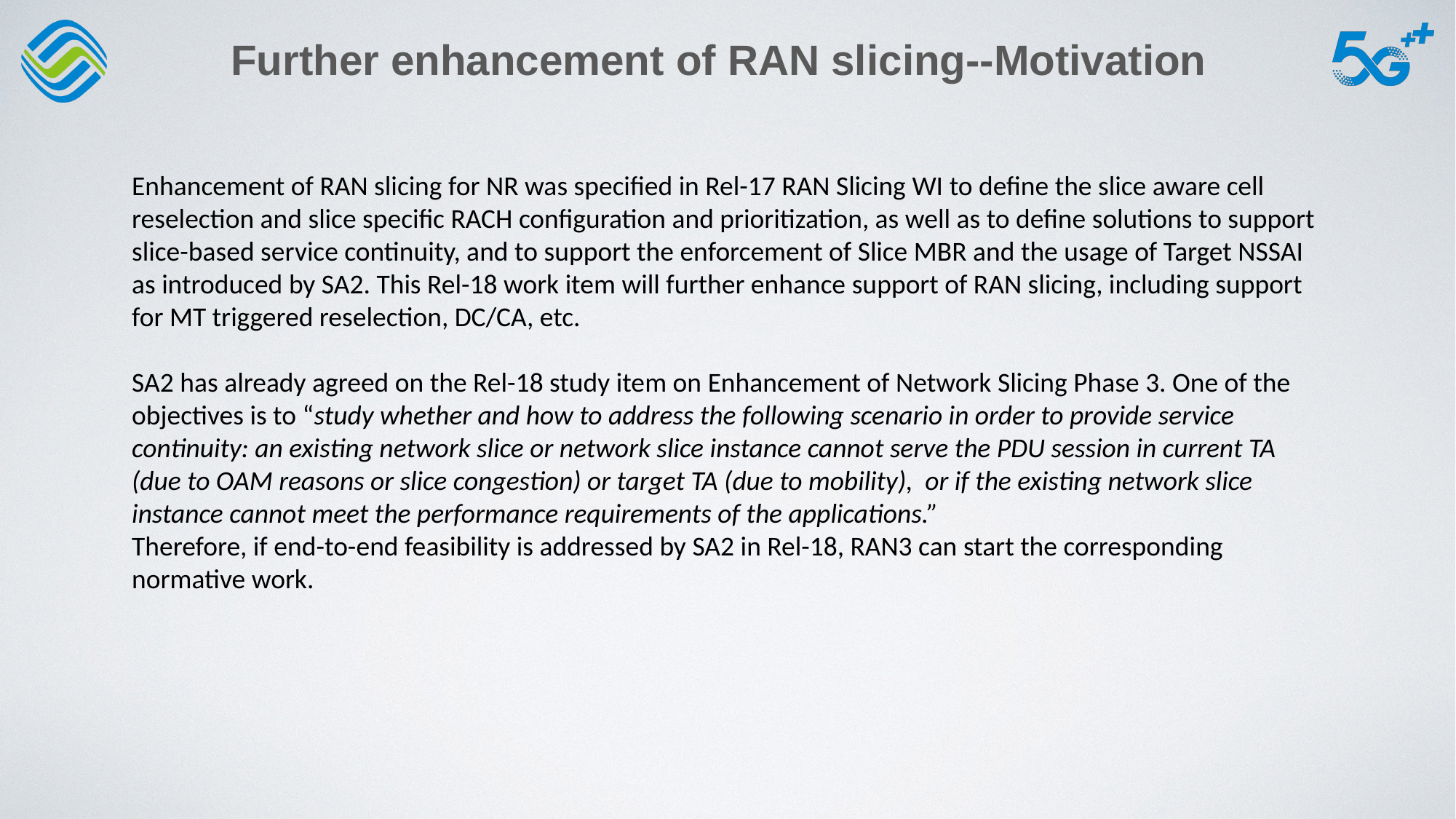

Further enhancement of RAN slicing--Motivation
Enhancement of RAN slicing for NR was specified in Rel-17 RAN Slicing WI to define the slice aware cell reselection and slice specific RACH configuration and prioritization, as well as to define solutions to support slice-based service continuity, and to support the enforcement of Slice MBR and the usage of Target NSSAI as introduced by SA2. This Rel-18 work item will further enhance support of RAN slicing, including support for MT triggered reselection, DC/CA, etc.

SA2 has already agreed on the Rel-18 study item on Enhancement of Network Slicing Phase 3. One of the objectives is to “study whether and how to address the following scenario in order to provide service continuity: an existing network slice or network slice instance cannot serve the PDU session in current TA (due to OAM reasons or slice congestion) or target TA (due to mobility),  or if the existing network slice instance cannot meet the performance requirements of the applications.”
Therefore, if end-to-end feasibility is addressed by SA2 in Rel-18, RAN3 can start the corresponding normative work.